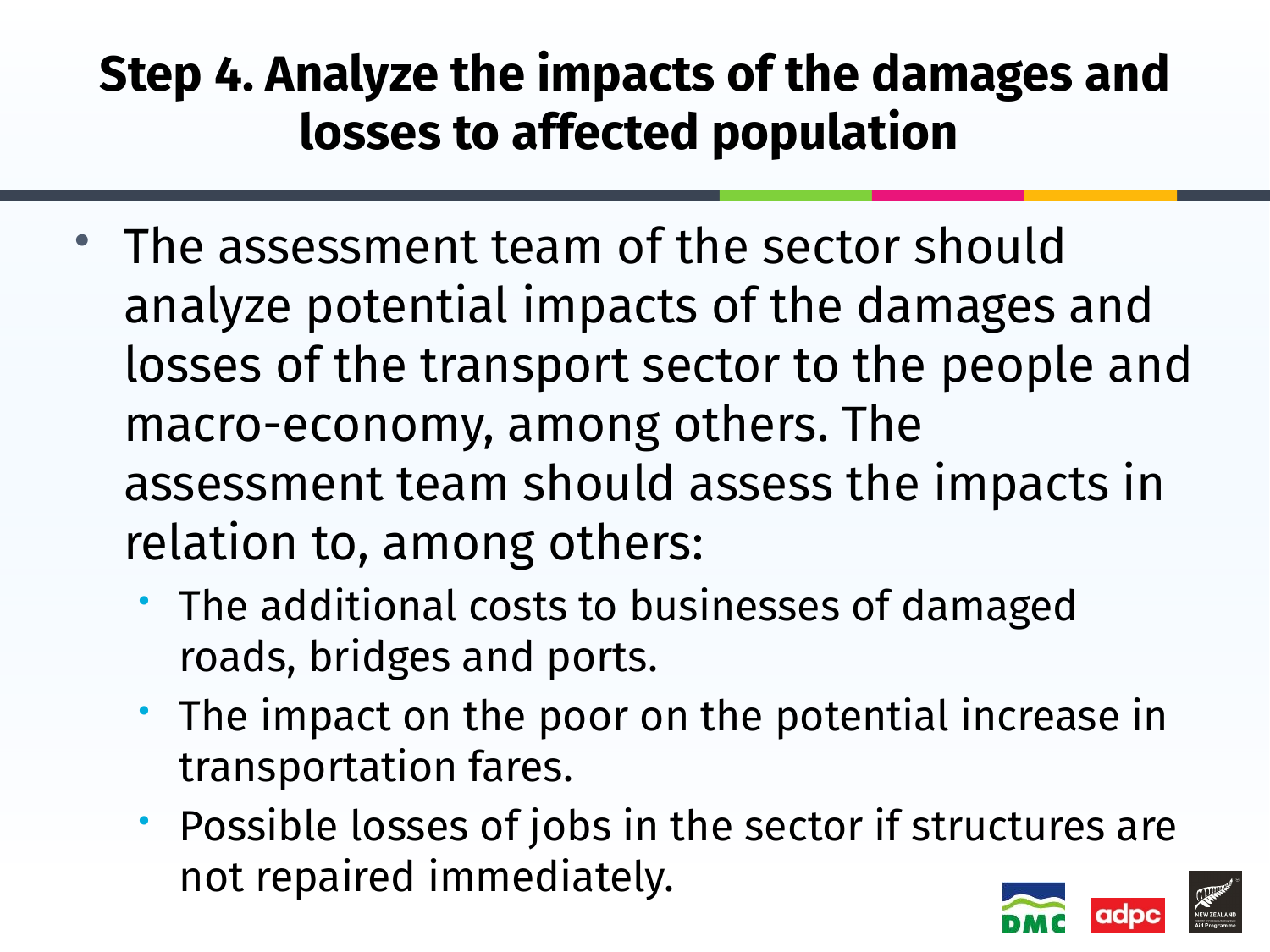

# Step 4. Analyze the impacts of the damages and losses to affected population
The assessment team of the sector should analyze potential impacts of the damages and losses of the transport sector to the people and macro-economy, among others. The assessment team should assess the impacts in relation to, among others:
The additional costs to businesses of damaged roads, bridges and ports.
The impact on the poor on the potential increase in transportation fares.
Possible losses of jobs in the sector if structures are not repaired immediately.